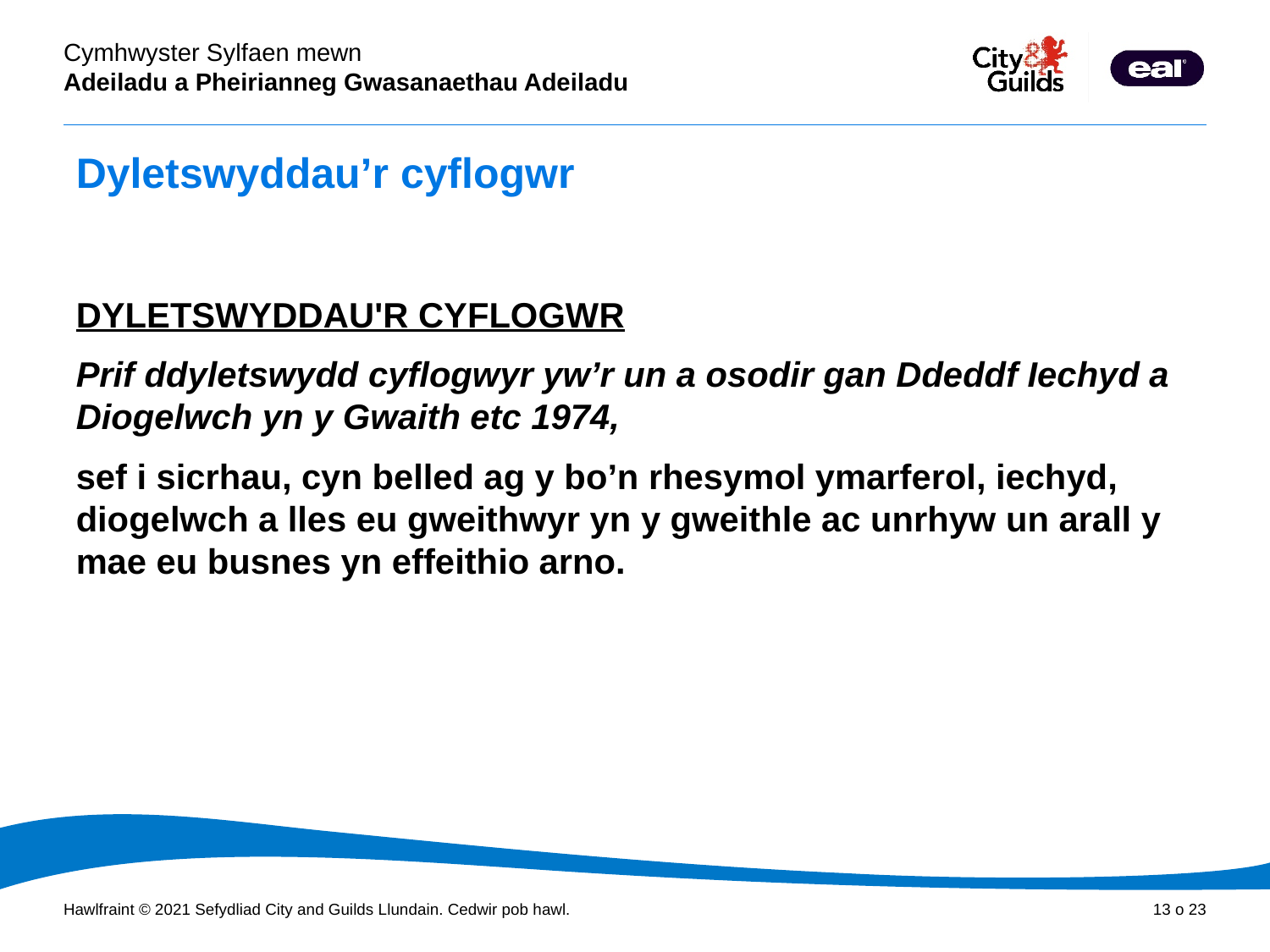

Dyletswyddau’r cyflogwr
DYLETSWYDDAU'R CYFLOGWR
Prif ddyletswydd cyflogwyr yw’r un a osodir gan Ddeddf Iechyd a Diogelwch yn y Gwaith etc 1974,
sef i sicrhau, cyn belled ag y bo’n rhesymol ymarferol, iechyd, diogelwch a lles eu gweithwyr yn y gweithle ac unrhyw un arall y mae eu busnes yn effeithio arno.